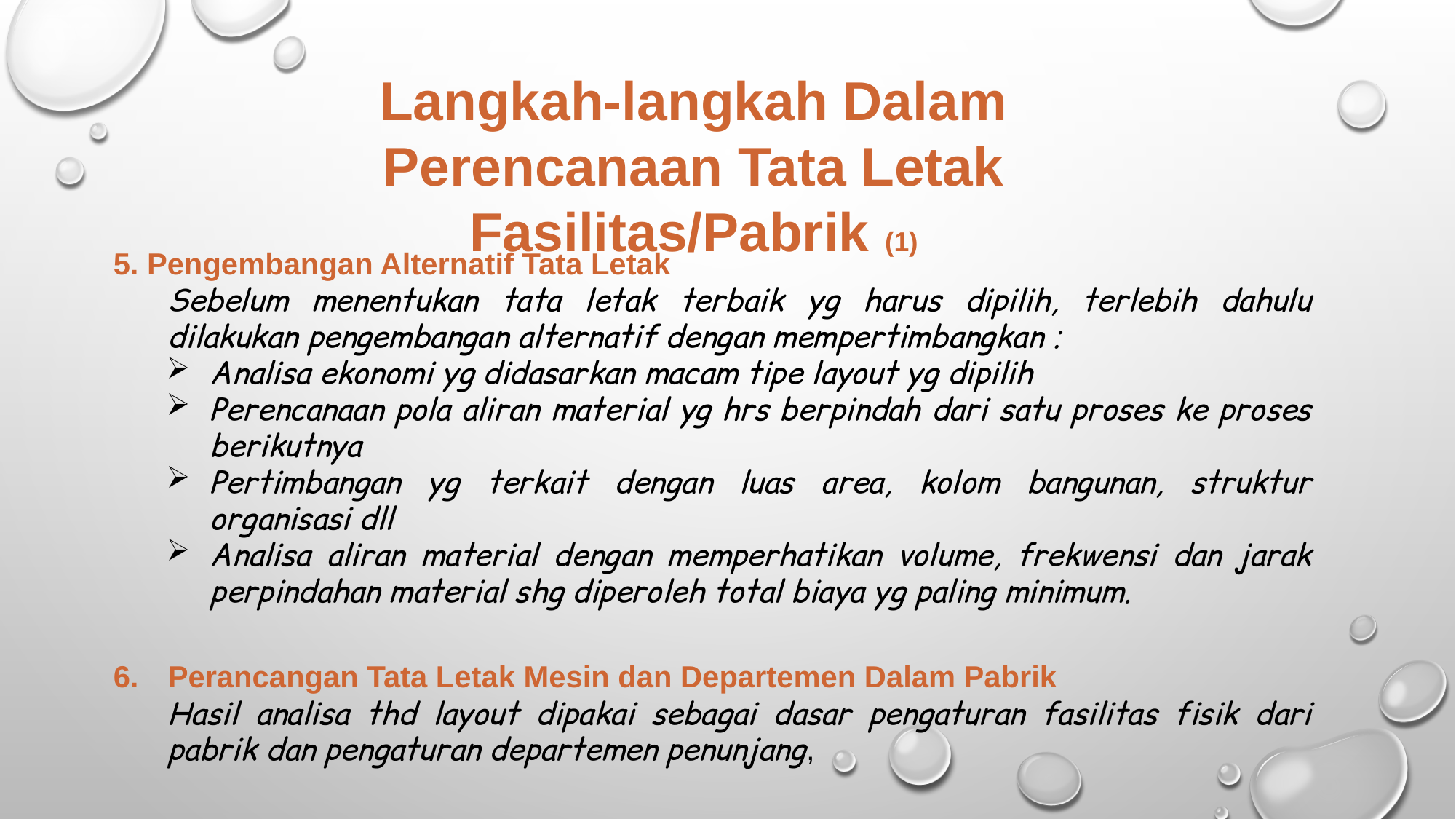

Langkah-langkah Dalam Perencanaan Tata Letak Fasilitas/Pabrik (1)
5. Pengembangan Alternatif Tata Letak
	Sebelum menentukan tata letak terbaik yg harus dipilih, terlebih dahulu dilakukan pengembangan alternatif dengan mempertimbangkan :
Analisa ekonomi yg didasarkan macam tipe layout yg dipilih
Perencanaan pola aliran material yg hrs berpindah dari satu proses ke proses berikutnya
Pertimbangan yg terkait dengan luas area, kolom bangunan, struktur organisasi dll
Analisa aliran material dengan memperhatikan volume, frekwensi dan jarak perpindahan material shg diperoleh total biaya yg paling minimum.
Perancangan Tata Letak Mesin dan Departemen Dalam Pabrik
	Hasil analisa thd layout dipakai sebagai dasar pengaturan fasilitas fisik dari pabrik dan pengaturan departemen penunjang,